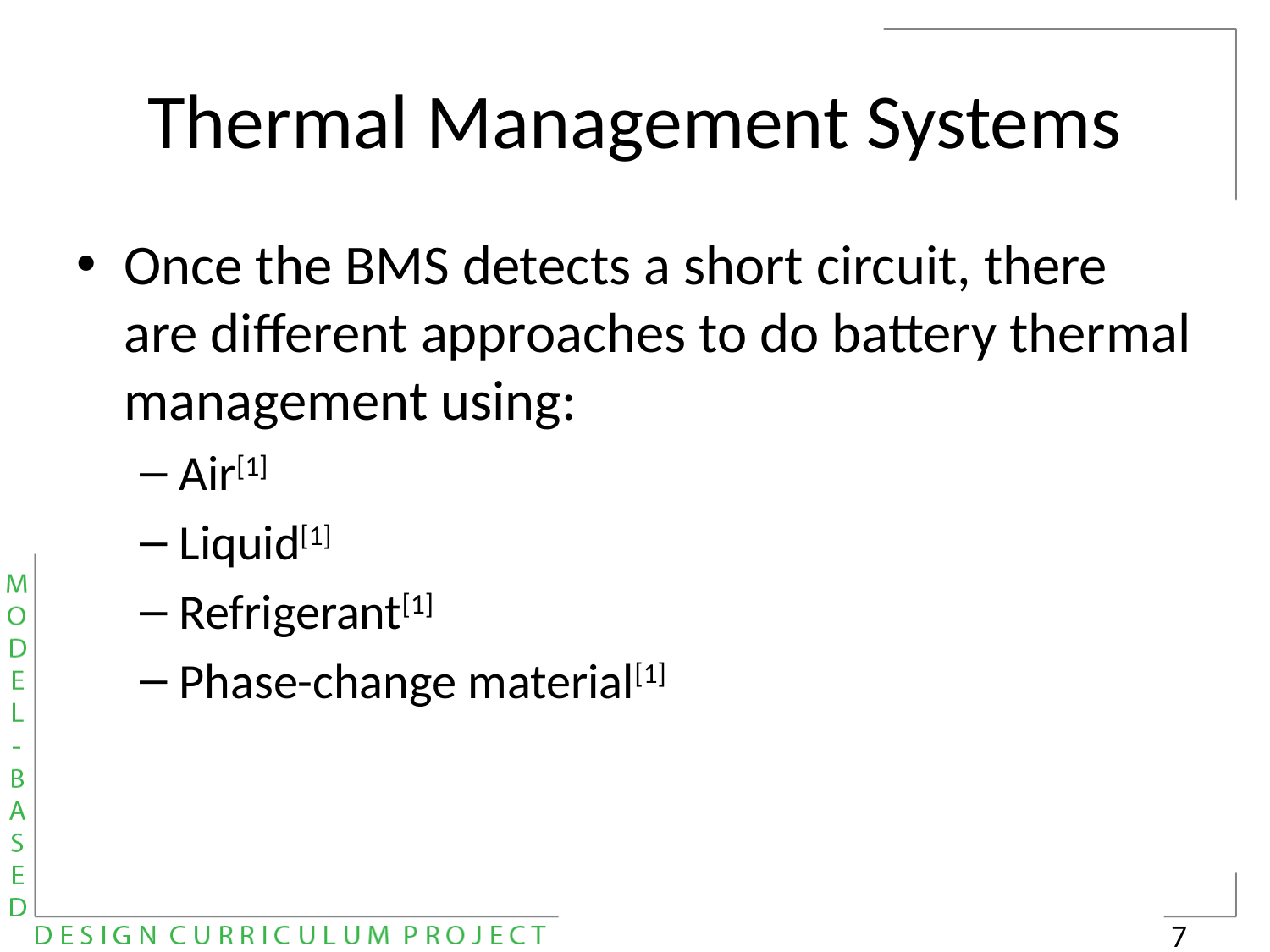

# Thermal Management Systems
Once the BMS detects a short circuit, there are different approaches to do battery thermal management using:
Air[1]
Liquid[1]
Refrigerant[1]
Phase-change material[1]